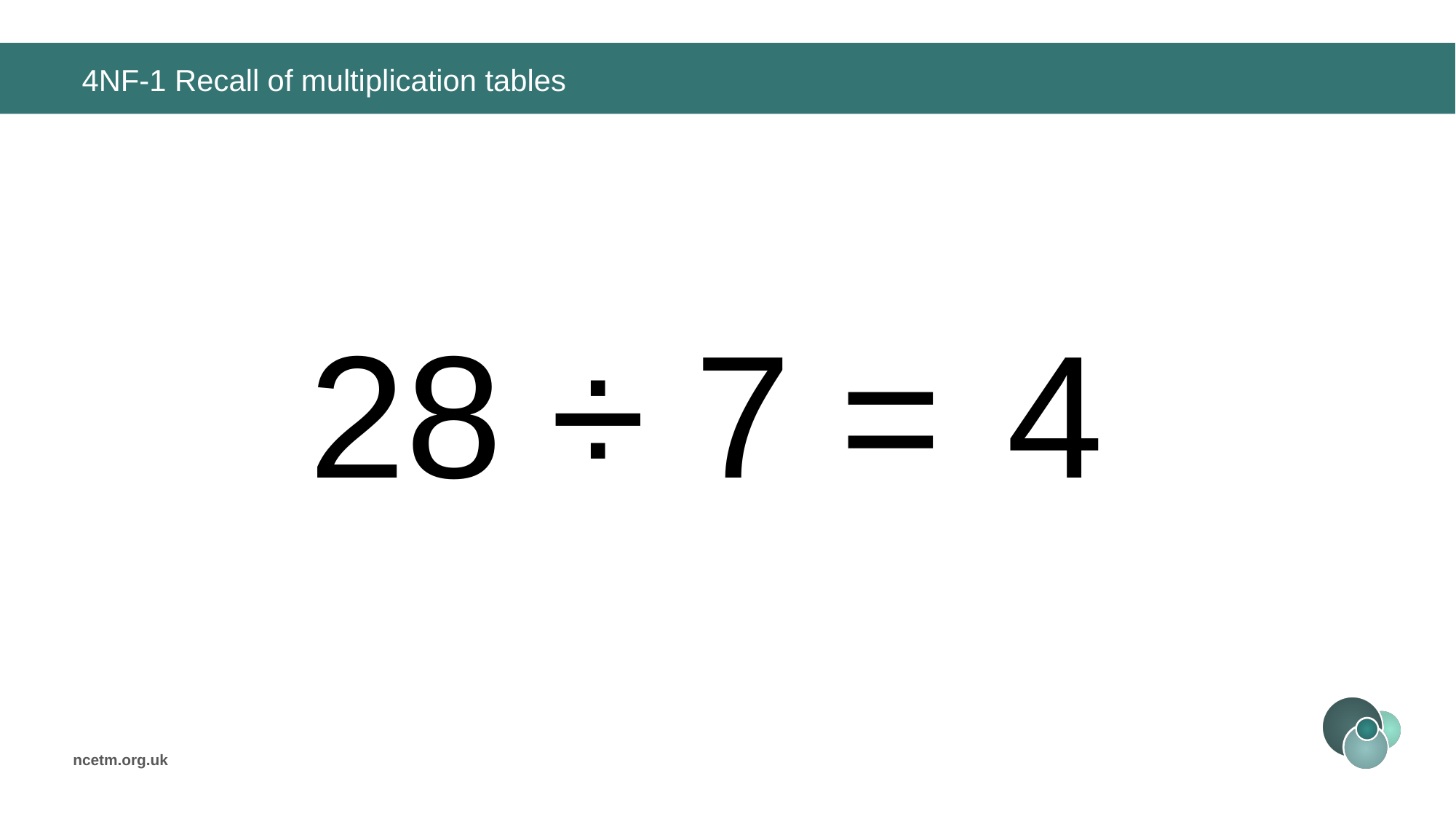

# 4NF-1 Recall of multiplication tables
28 ÷ 7 =
4